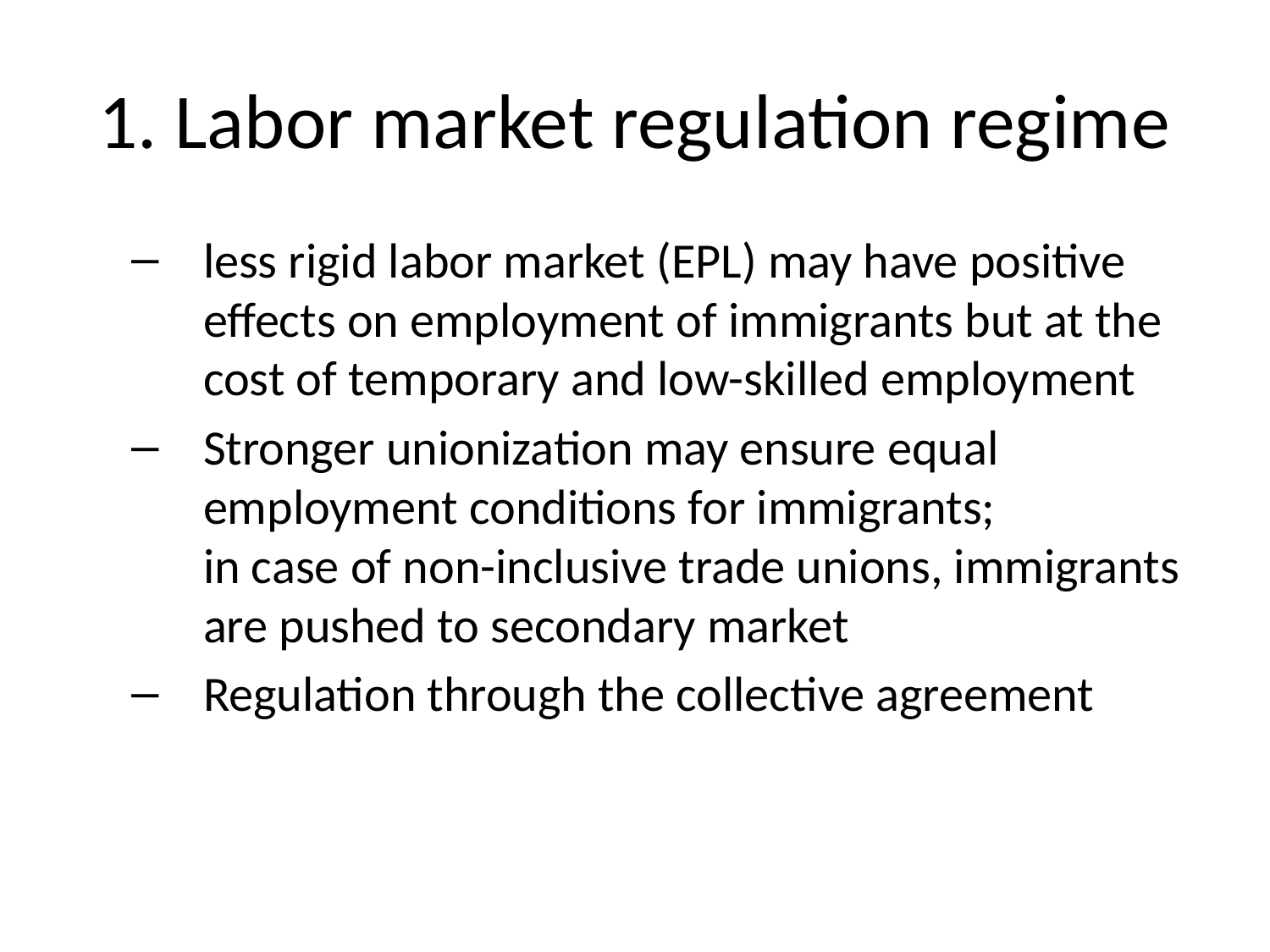

# 1. Labor market regulation regime
less rigid labor market (EPL) may have positive effects on employment of immigrants but at the cost of temporary and low-skilled employment
Stronger unionization may ensure equal employment conditions for immigrants;
in case of non-inclusive trade unions, immigrants are pushed to secondary market
Regulation through the collective agreement